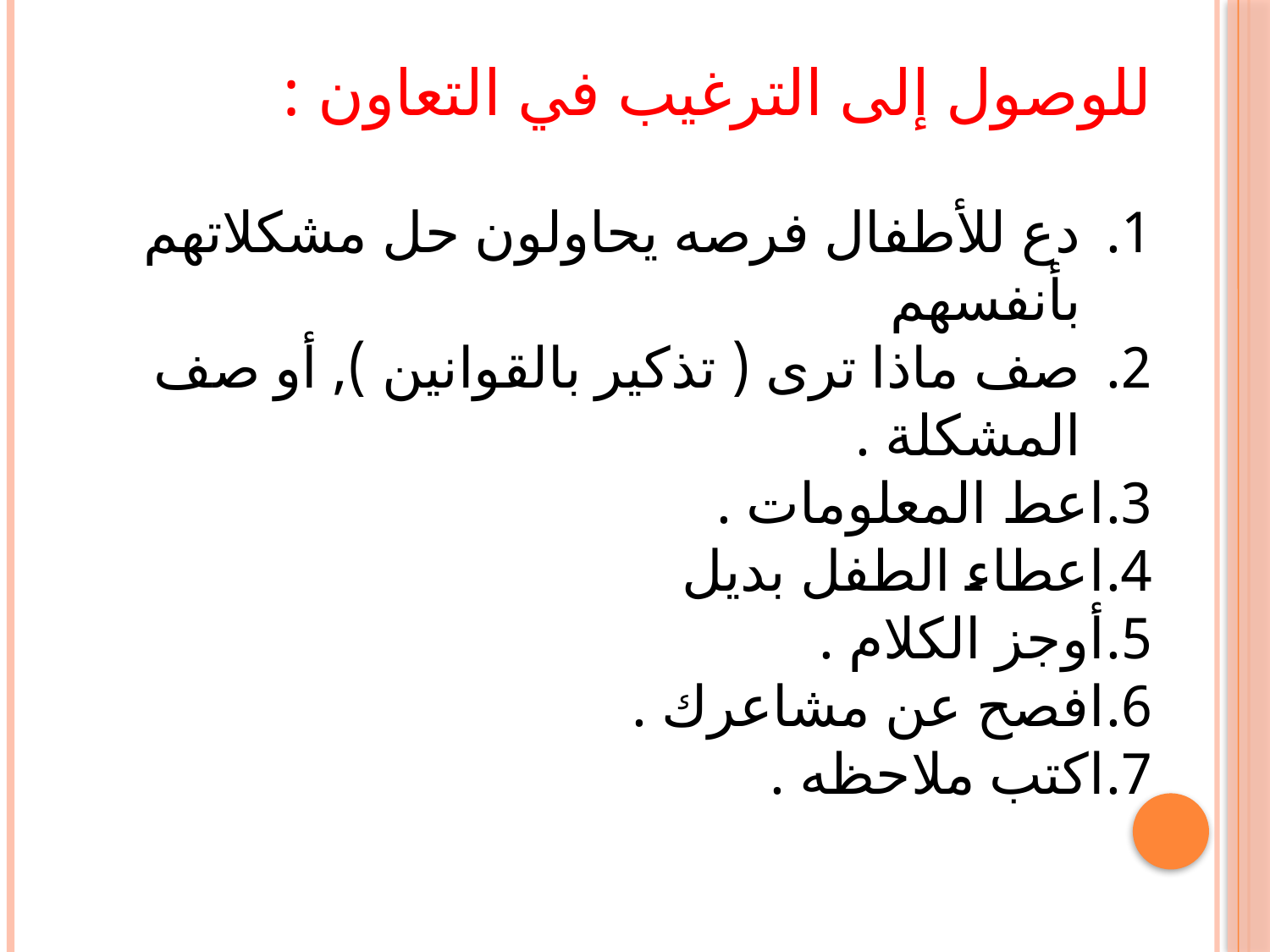

للوصول إلى الترغيب في التعاون :

دع للأطفال فرصه يحاولون حل مشكلاتهم بأنفسهم
صف ماذا ترى ( تذكير بالقوانين ), أو صف المشكلة .
اعط المعلومات .
اعطاء الطفل بديل
أوجز الكلام .
افصح عن مشاعرك .
اكتب ملاحظه .